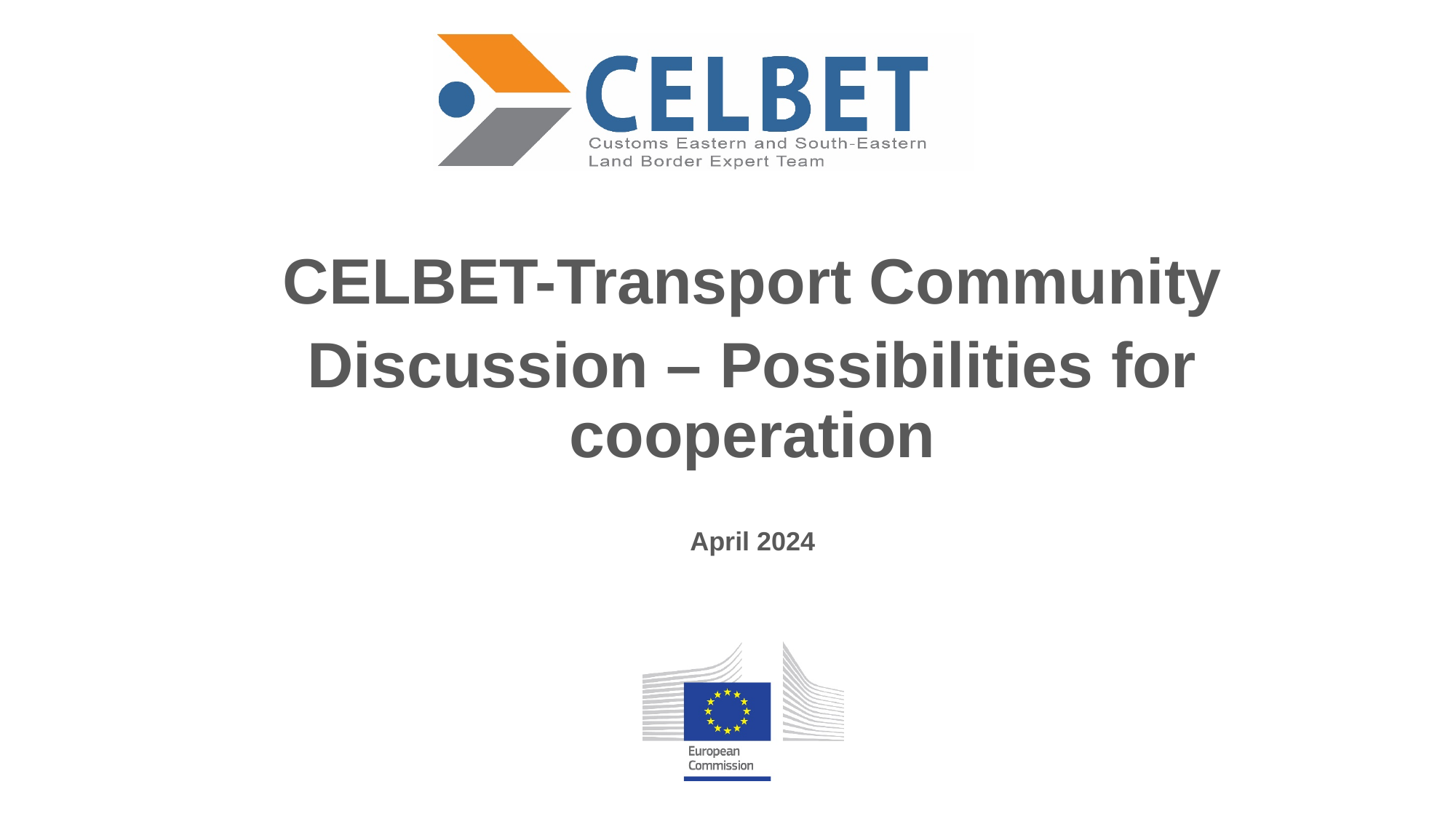

CELBET-Transport Community
Discussion – Possibilities for cooperation

April 2024